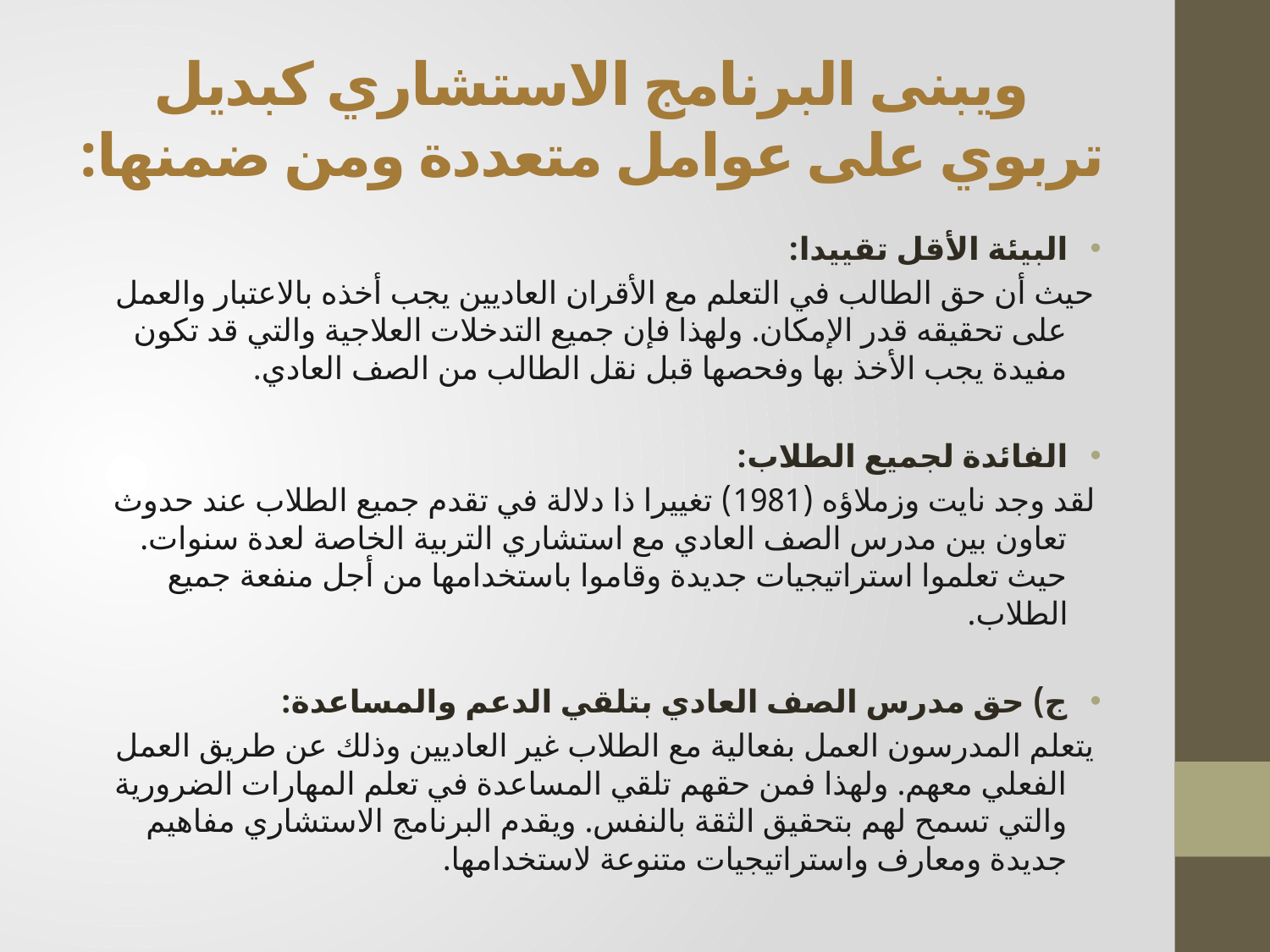

# ويبنى البرنامج الاستشاري كبديل تربوي على عوامل متعددة ومن ضمنها:
البيئة الأقل تقييدا:
حيث أن حق الطالب في التعلم مع الأقران العاديين يجب أخذه بالاعتبار والعمل على تحقيقه قدر الإمكان. ولهذا فإن جميع التدخلات العلاجية والتي قد تكون مفيدة يجب الأخذ بها وفحصها قبل نقل الطالب من الصف العادي.

الفائدة لجميع الطلاب:
لقد وجد نايت وزملاؤه (1981) تغييرا ذا دلالة في تقدم جميع الطلاب عند حدوث تعاون بين مدرس الصف العادي مع استشاري التربية الخاصة لعدة سنوات. حيث تعلموا استراتيجيات جديدة وقاموا باستخدامها من أجل منفعة جميع الطلاب.

ج) حق مدرس الصف العادي بتلقي الدعم والمساعدة:
يتعلم المدرسون العمل بفعالية مع الطلاب غير العاديين وذلك عن طريق العمل الفعلي معهم. ولهذا فمن حقهم تلقي المساعدة في تعلم المهارات الضرورية والتي تسمح لهم بتحقيق الثقة بالنفس. ويقدم البرنامج الاستشاري مفاهيم جديدة ومعارف واستراتيجيات متنوعة لاستخدامها.